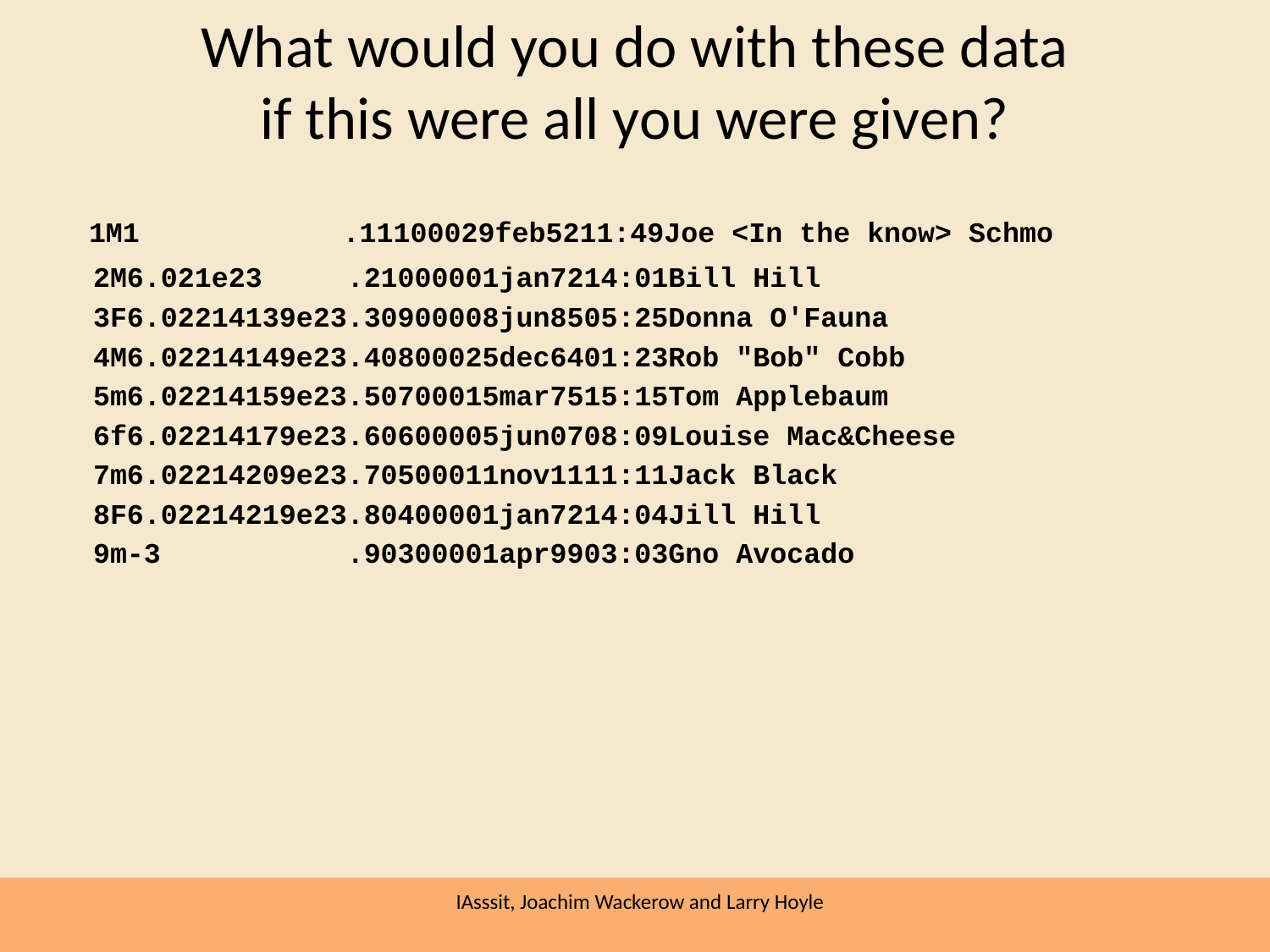

# What would you do with these data if this were all you were given?
 1M1            .11100029feb5211:49Joe <In the know> Schmo
 2M6.021e23     .21000001jan7214:01Bill Hill
 3F6.02214139e23.30900008jun8505:25Donna O'Fauna
 4M6.02214149e23.40800025dec6401:23Rob "Bob" Cobb
 5m6.02214159e23.50700015mar7515:15Tom Applebaum
 6f6.02214179e23.60600005jun0708:09Louise Mac&Cheese
 7m6.02214209e23.70500011nov1111:11Jack Black
 8F6.02214219e23.80400001jan7214:04Jill Hill
 9m-3           .90300001apr9903:03Gno Avocado
IAsssit, Joachim Wackerow and Larry Hoyle